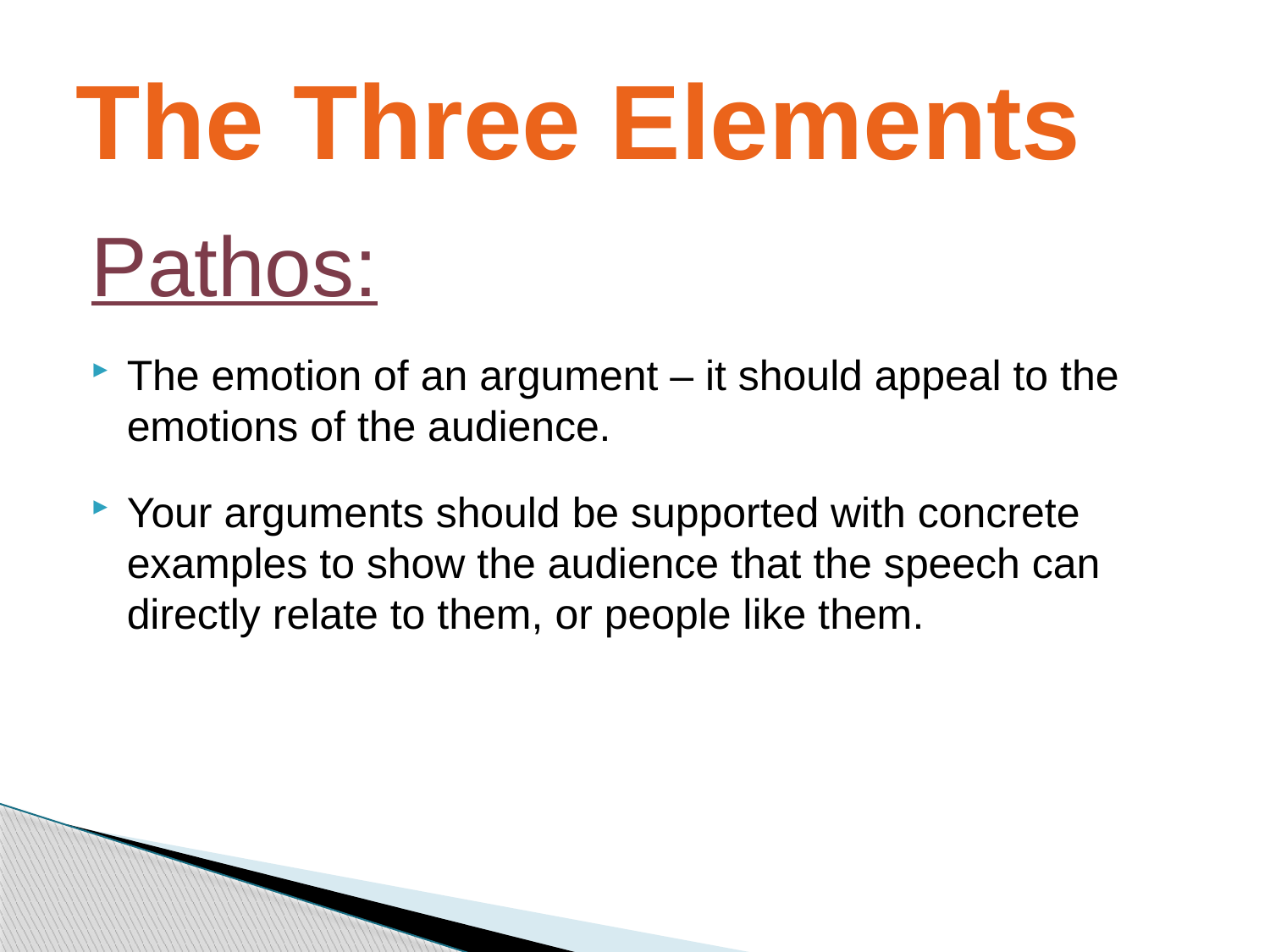

# The Three Elements
Pathos:

The emotion of an argument – it should appeal to the emotions of the audience.

Your arguments should be supported with concrete examples to show the audience that the speech can directly relate to them, or people like them.